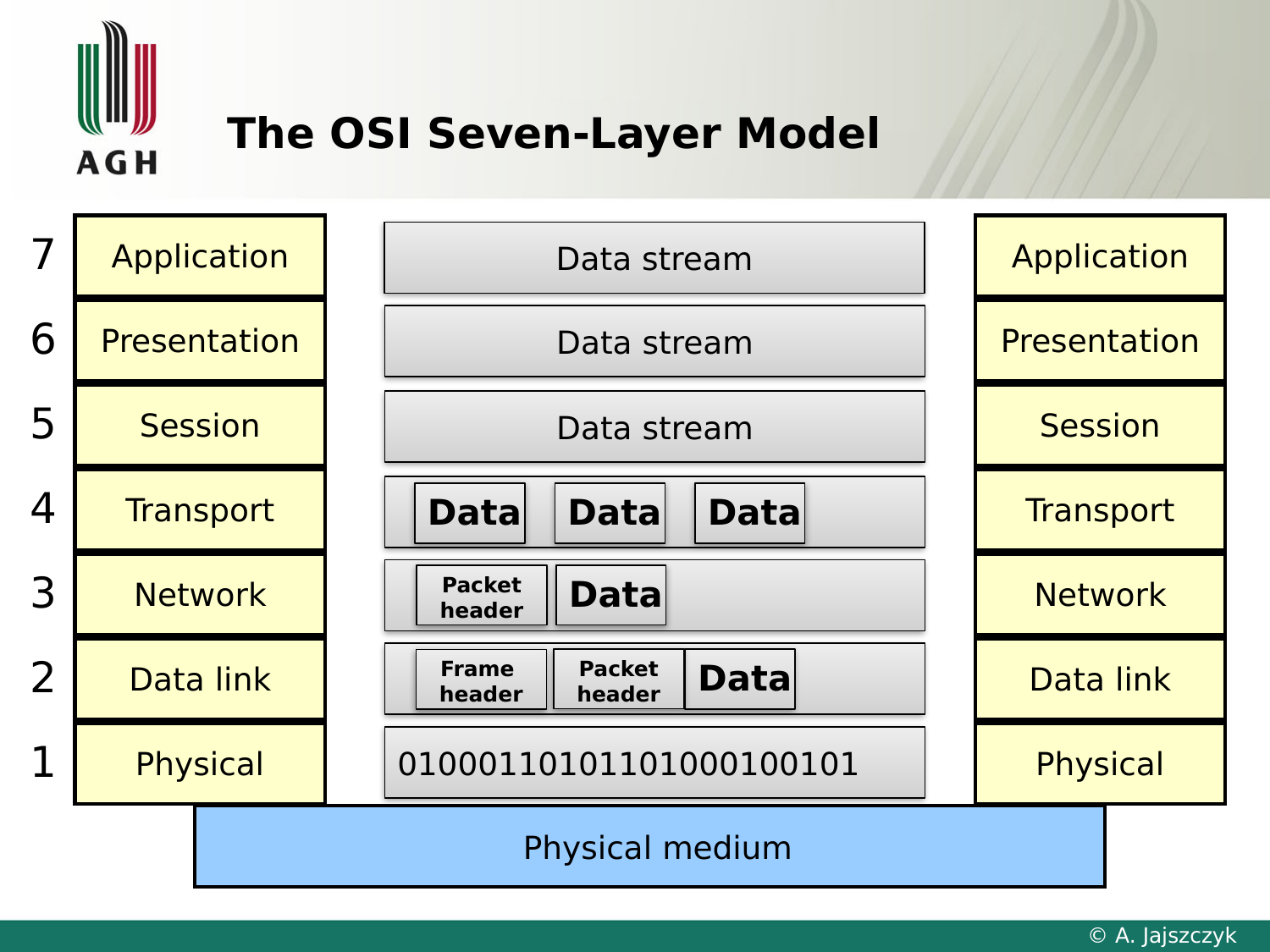

# The OSI Seven-Layer Model

7
Data stream
Application
Application

Data stream
6
Presentation
Presentation

5
Data stream
Session
Session

4

Data
Data
Data
Transport
Transport

3

Packet
header
Data
Network
Network

2
Packet
header
Data
Frame
header
Data link
Data link

01000110101101000100101
1
Physical
Physical

Physical medium